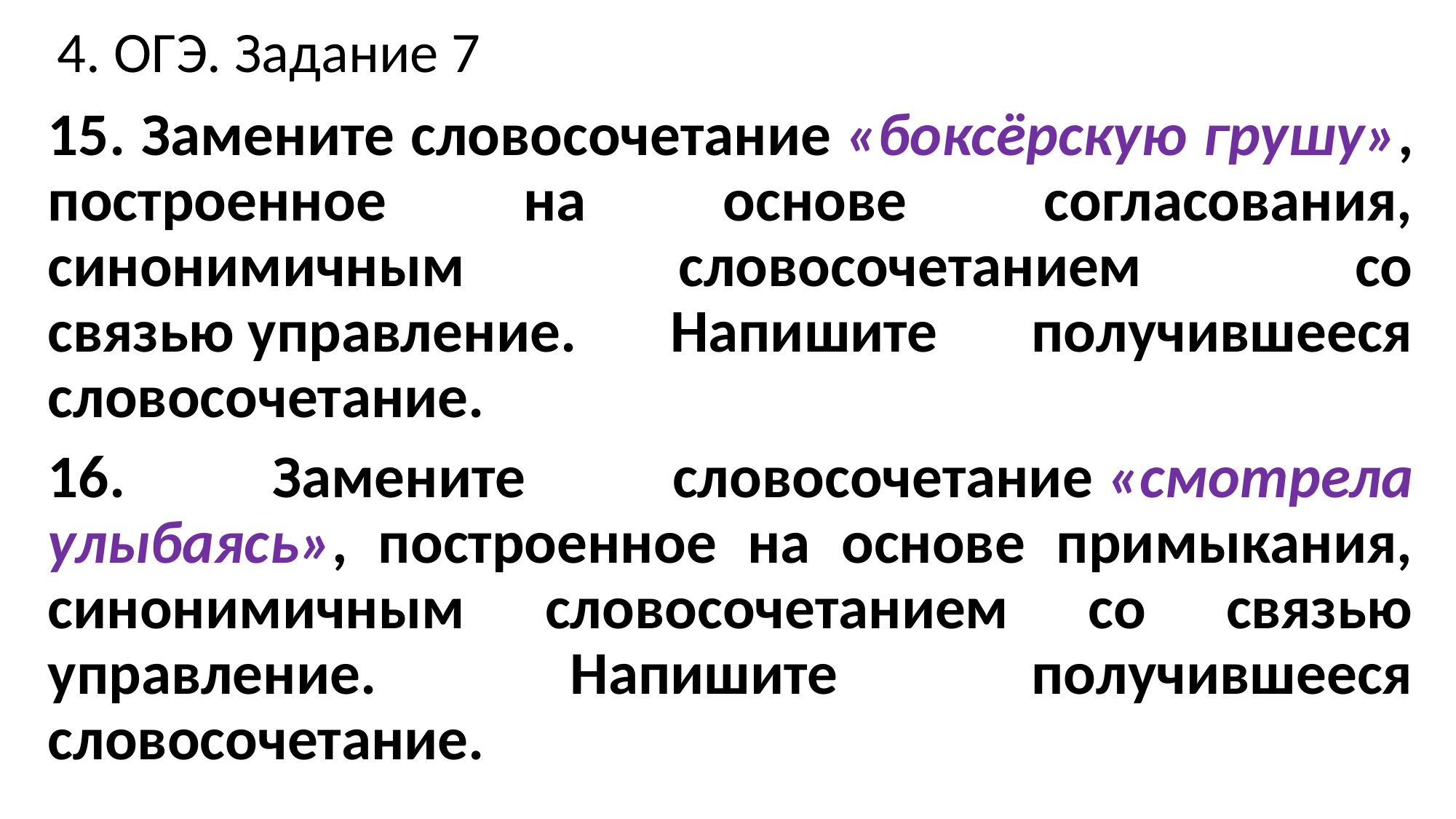

# 4. ОГЭ. Задание 7
15. Замените словосочетание «боксёрскую грушу», построенное на основе согласования, синонимичным словосочетанием со связью управление. Напишите получившееся словосочетание.
16. Замените словосочетание «смотрела улыбаясь», построенное на основе примыкания, синонимичным словосочетанием со связью управление. Напишите получившееся словосочетание.